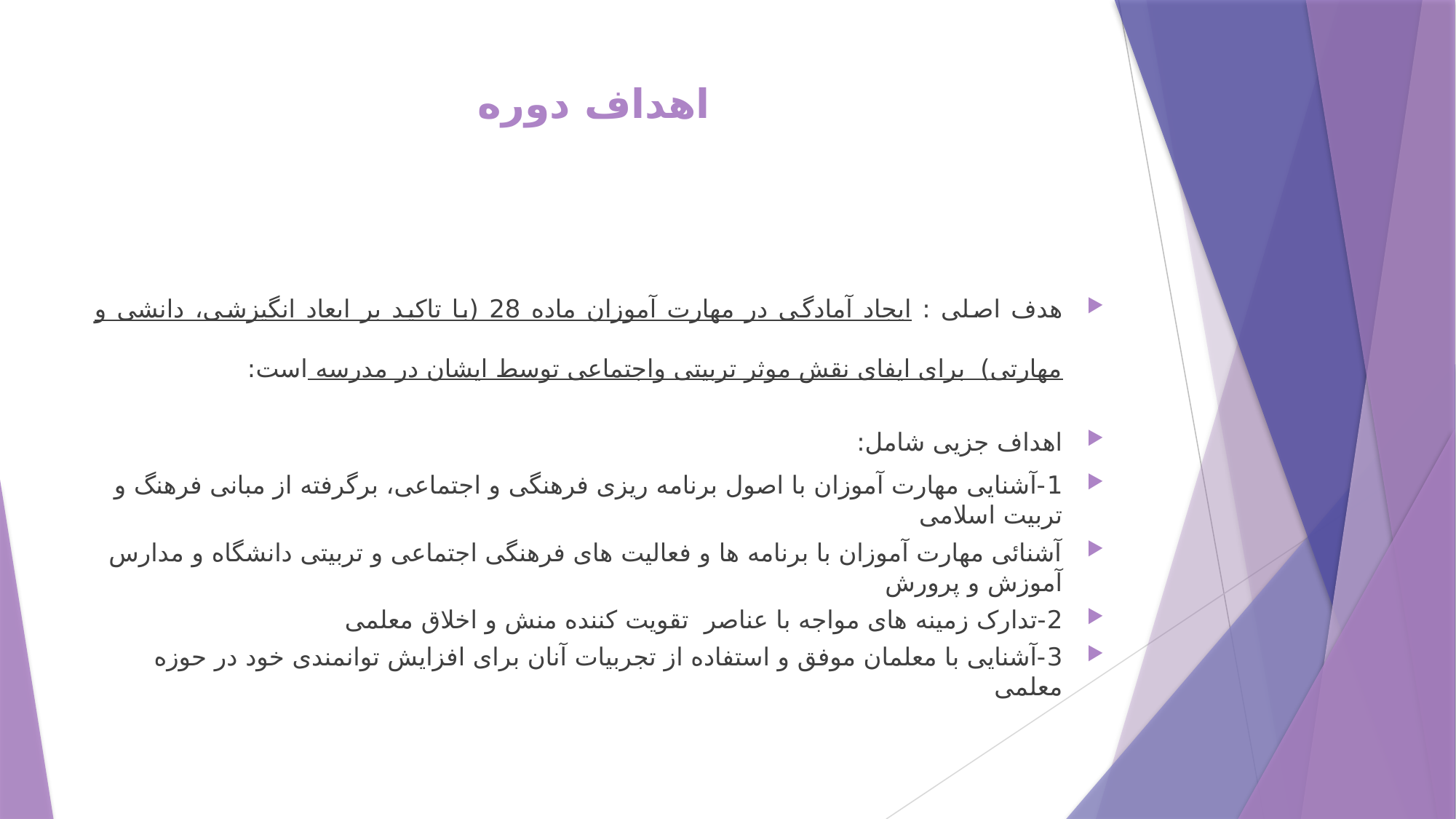

# اهداف دوره
هدف اصلی : ایجاد آمادگی در مهارت آموزان ماده 28 (با تاکید بر ابعاد انگیزشی، دانشی و مهارتی)  برای ایفای نقش موثر تربیتی واجتماعی توسط ایشان در مدرسه است:
اهداف جزیی شامل:
1-آشنایی مهارت آموزان با اصول برنامه ریزی فرهنگی و اجتماعی، برگرفته از مبانی فرهنگ و تربیت اسلامی
آشنائی مهارت آموزان با برنامه ها و فعالیت های فرهنگی اجتماعی و تربیتی دانشگاه و مدارس آموزش و پرورش
2-تدارک زمینه های مواجه با عناصر  تقویت کننده منش و اخلاق معلمی
3-آشنایی با معلمان موفق و استفاده از تجربیات آنان برای افزایش توانمندی خود در حوزه معلمی